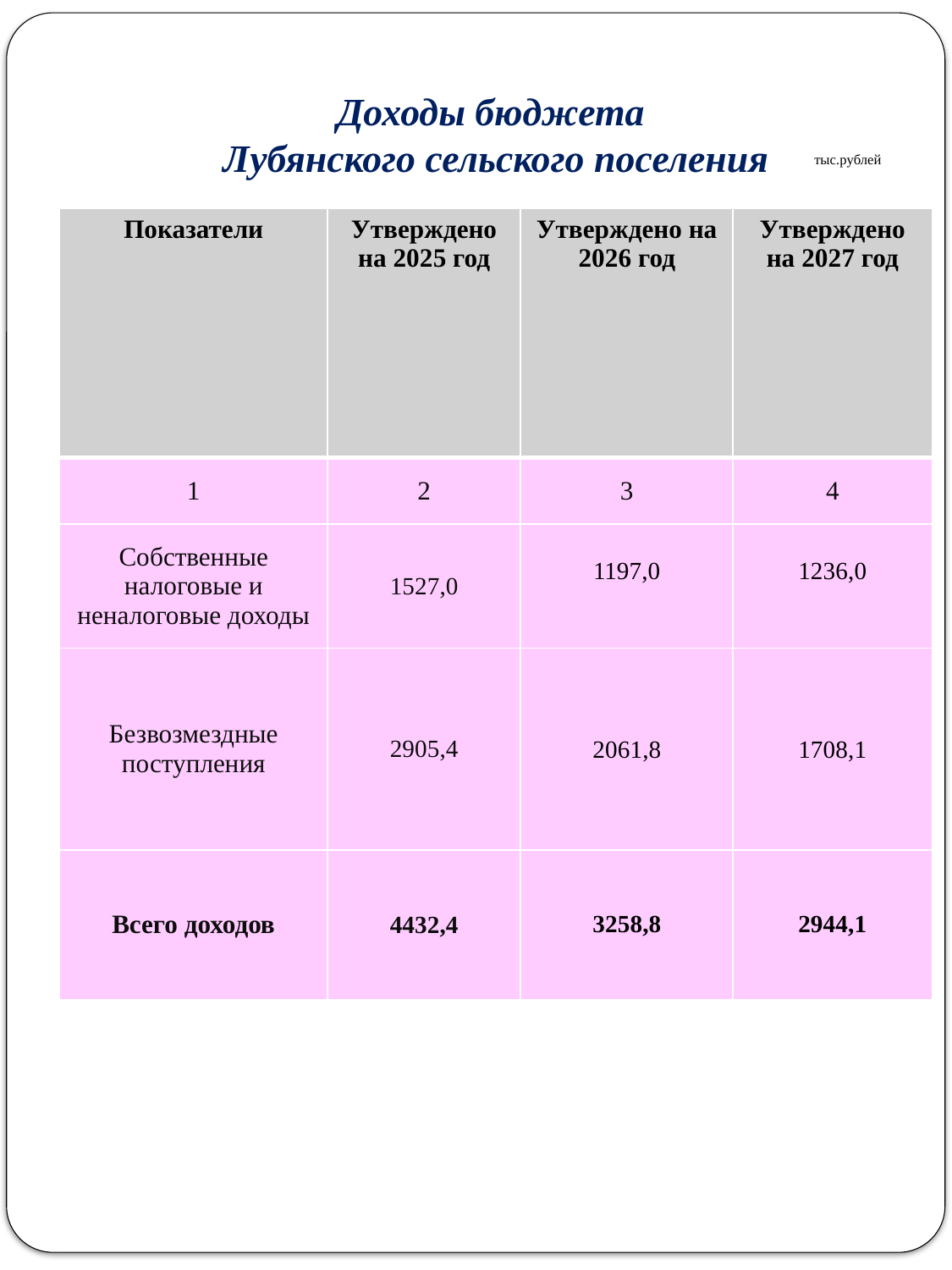

Доходы бюджета
Лубянского сельского поселения
тыс.рублей
| Показатели | Утверждено на 2025 год | Утверждено на 2026 год | Утверждено на 2027 год |
| --- | --- | --- | --- |
| 1 | 2 | 3 | 4 |
| Собственные налоговые и неналоговые доходы | 1527,0 | 1197,0 | 1236,0 |
| Безвозмездные поступления | 2905,4 | 2061,8 | 1708,1 |
| Всего доходов | 4432,4 | 3258,8 | 2944,1 |